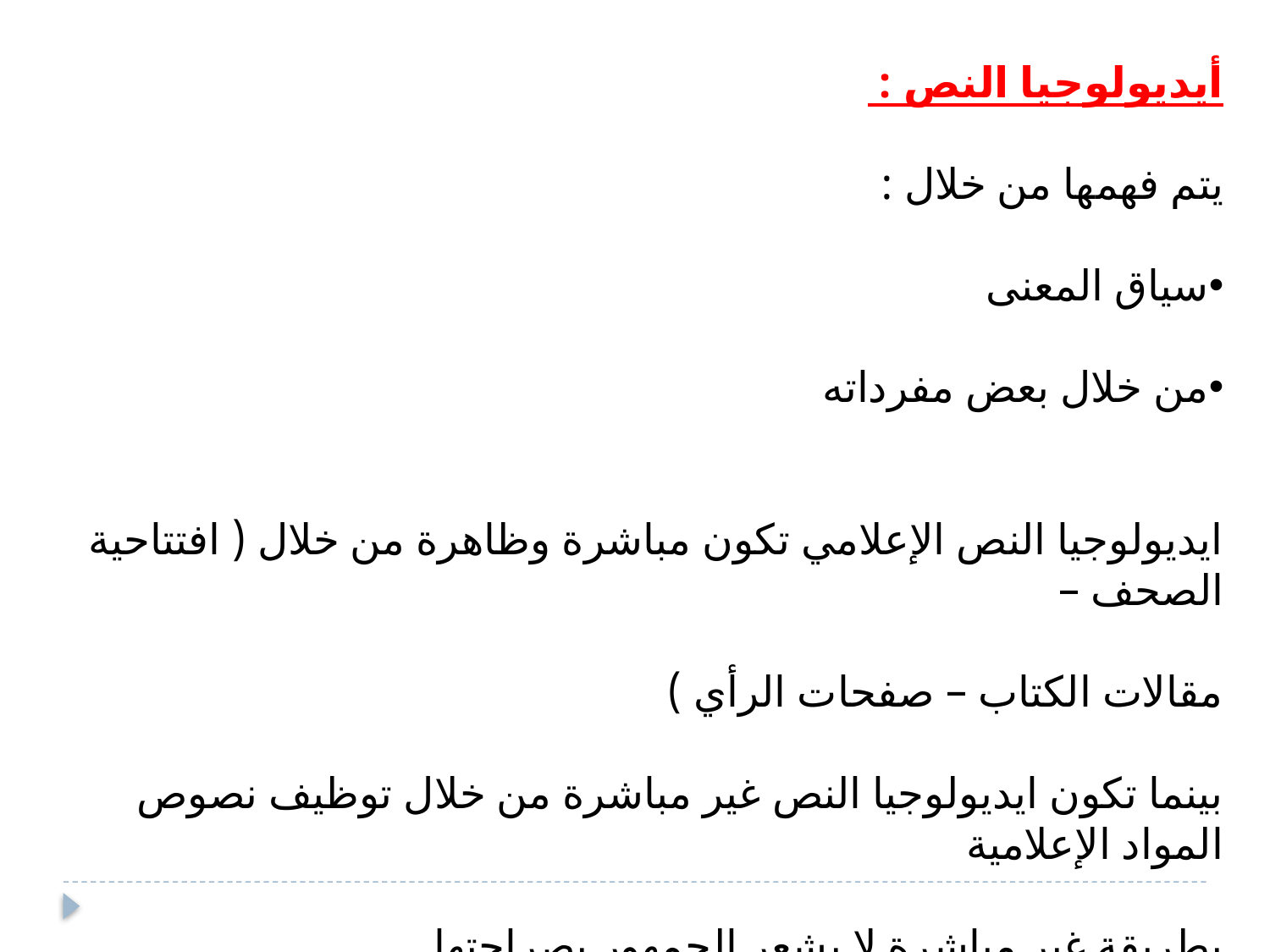

أيديولوجيا النص :

يتم فهمها من خلال :

سياق المعنى

من خلال بعض مفرداته

ايديولوجيا النص الإعلامي تكون مباشرة وظاهرة من خلال ( افتتاحية الصحف –

مقالات الكتاب – صفحات الرأي )

بينما تكون ايديولوجيا النص غير مباشرة من خلال توظيف نصوص المواد الإعلامية

بطريقة غير مباشرة لا يشعر الجمهور بصراحتها .